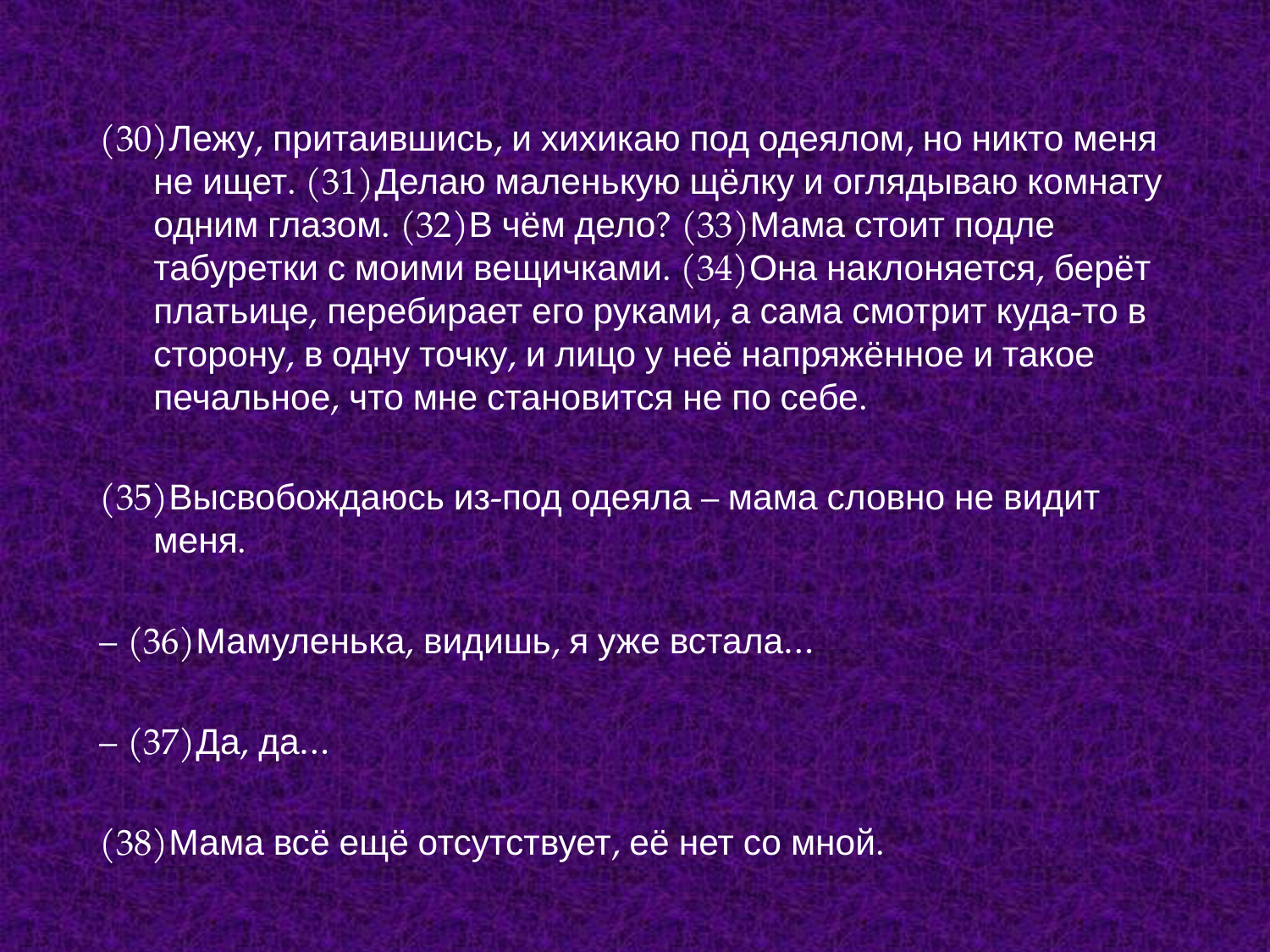

(30)Лежу, притаившись, и хихикаю под одеялом, но никто меня не ищет. (31)Делаю маленькую щёлку и оглядываю комнату одним глазом. (32)В чём дело? (33)Мама стоит подле табуретки с моими вещичками. (34)Она наклоняется, берёт платьице, перебирает его руками, а сама смотрит куда-то в сторону, в одну точку, и лицо у неё напряжённое и такое печальное, что мне становится не по себе.

(35)Высвобождаюсь из-под одеяла – мама словно не видит меня.

– (36)Мамуленька, видишь, я уже встала…

– (37)Да, да…

(38)Мама всё ещё отсутствует, её нет со мной.